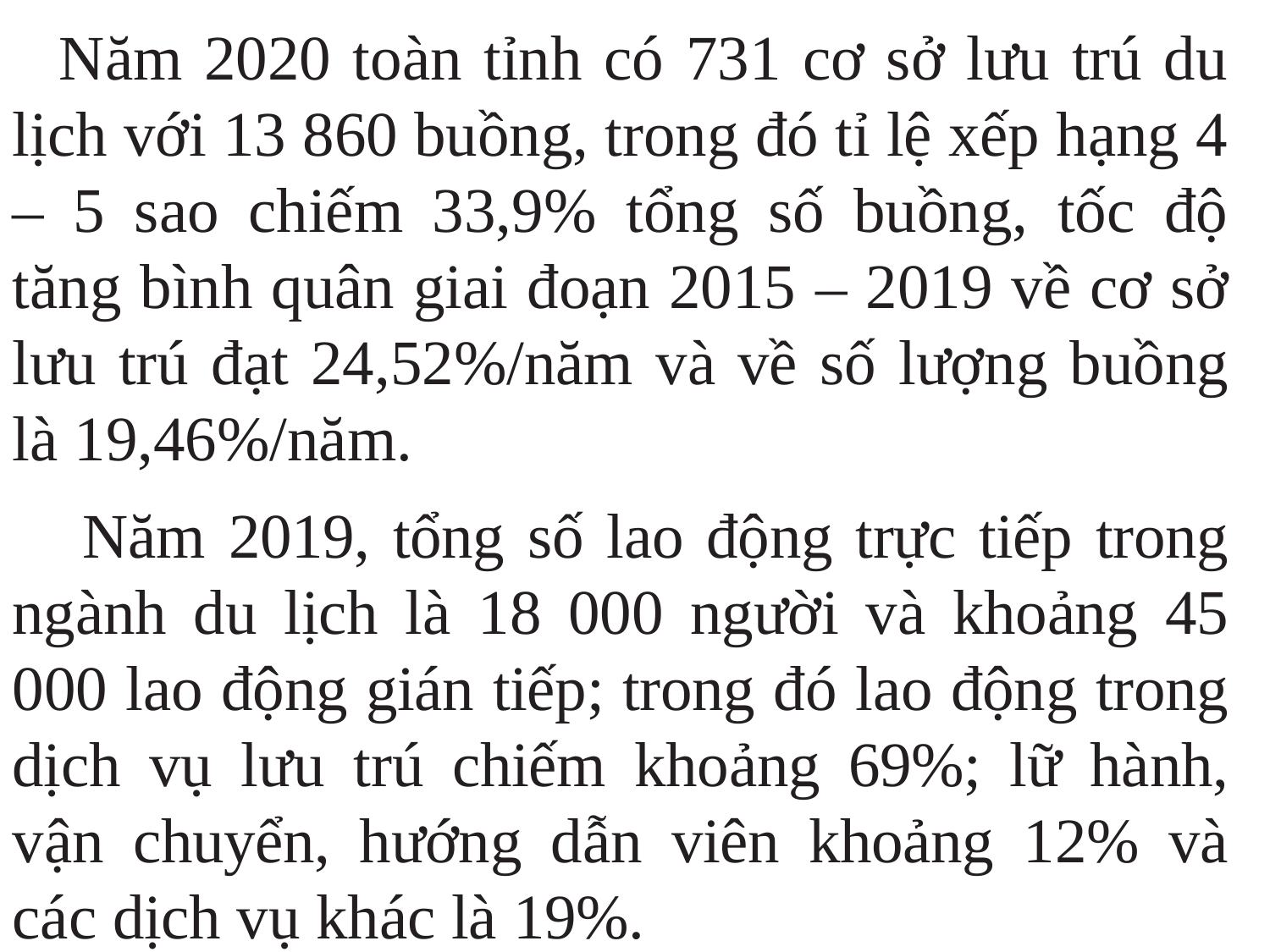

Năm 2020 toàn tỉnh có 731 cơ sở lưu trú du lịch với 13 860 buồng, trong đó tỉ lệ xếp hạng 4 – 5 sao chiếm 33,9% tổng số buồng, tốc độ tăng bình quân giai đoạn 2015 – 2019 về cơ sở lưu trú đạt 24,52%/năm và về số lượng buồng là 19,46%/năm.
  Năm 2019, tổng số lao động trực tiếp trong ngành du lịch là 18 000 người và khoảng 45 000 lao động gián tiếp; trong đó lao động trong dịch vụ lưu trú chiếm khoảng 69%; lữ hành, vận chuyển, hướng dẫn viên khoảng 12% và các dịch vụ khác là 19%.